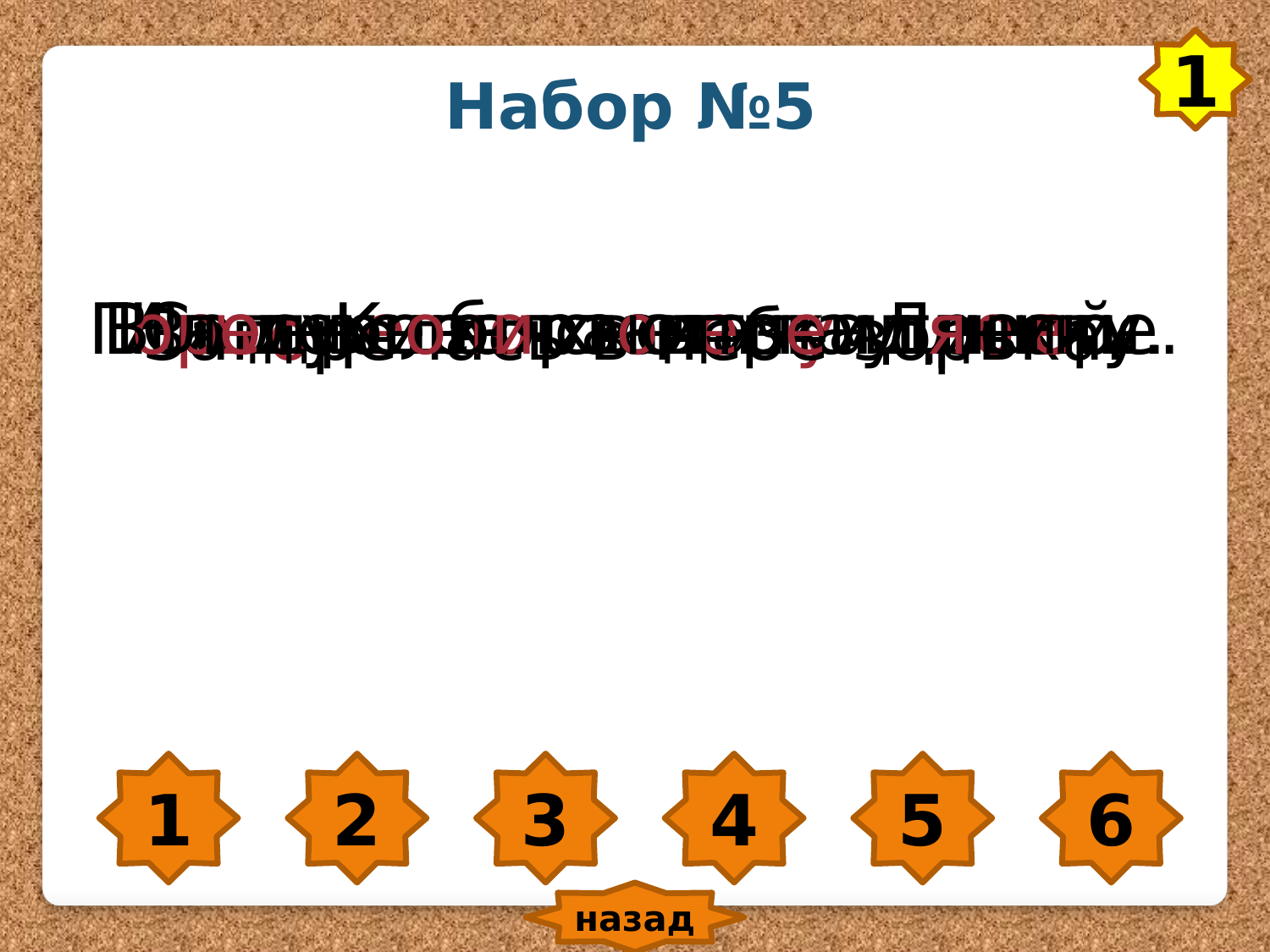

1
Набор №5

Загорелась в небе зорька.
Илья решал задачу у доски.
На деревьях сверкал иней.
Город Киев стоит на Днепре.
В лесу собирают землянику.
Солнышко светит и греет.
1
2
3
4
5
6
назад